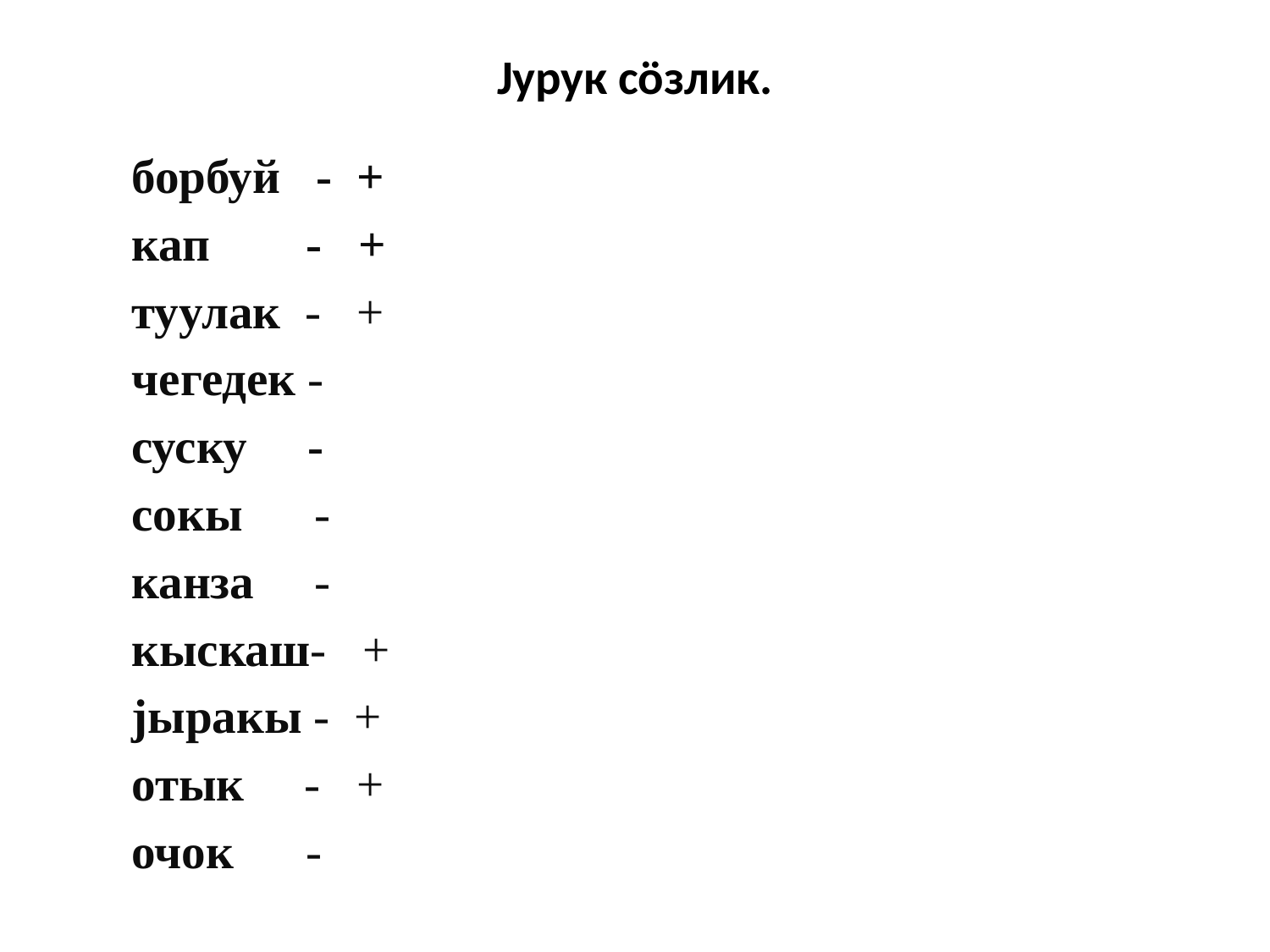

# Jурук сöзлик.
борбуй   -  +
кап        -   +
туулак  -   +
чегедек -
суску     -
сокы      -
канза     -
кыскаш-   +
jыракы -  +
отык     -   +
очок      -